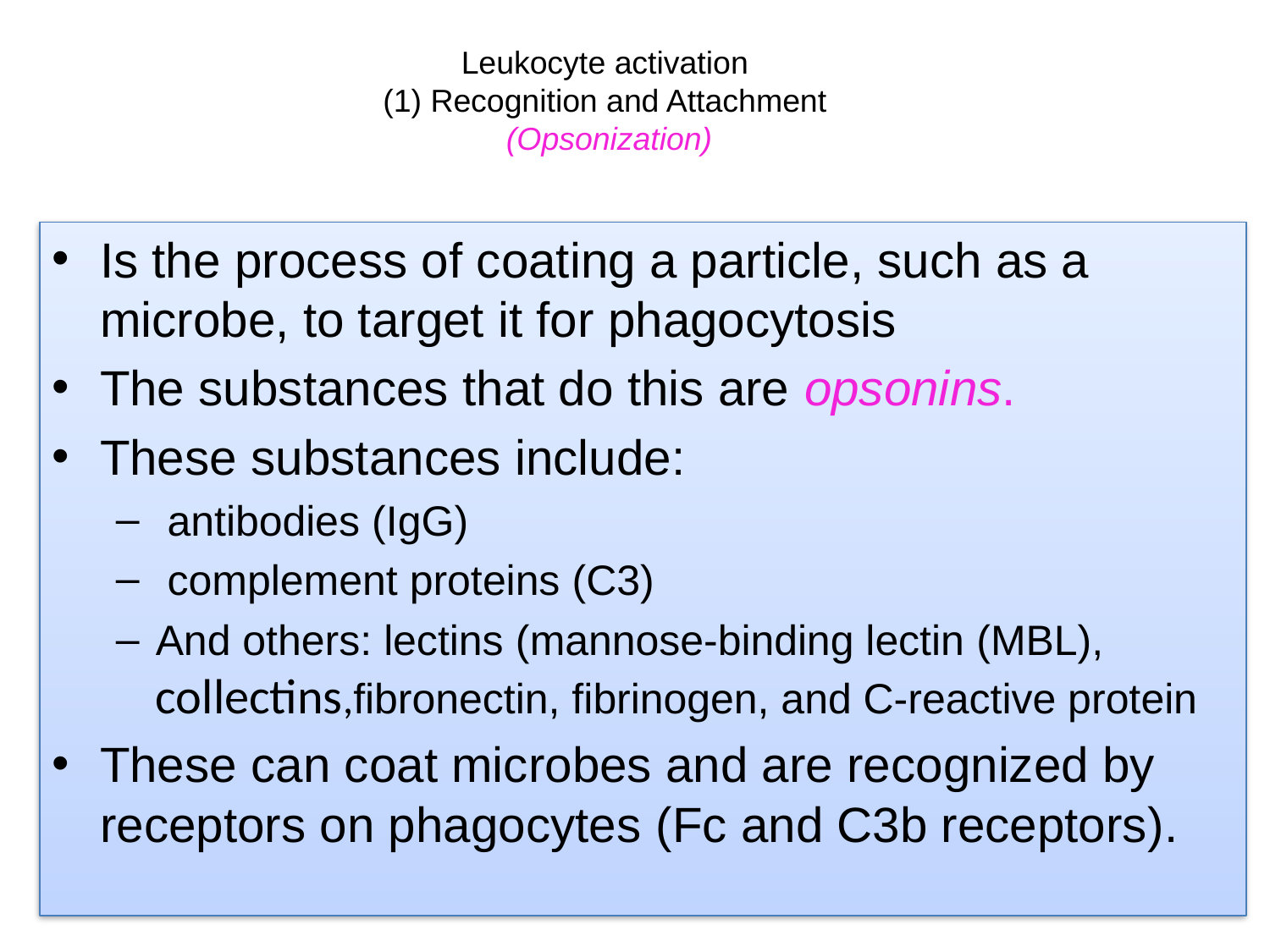

# Leukocyte activation (1) Recognition and Attachment (Opsonization)
Is the process of coating a particle, such as a microbe, to target it for phagocytosis
The substances that do this are opsonins.
These substances include:
 antibodies (IgG)
 complement proteins (C3)
And others: lectins (mannose-binding lectin (MBL), collectins,fibronectin, fibrinogen, and C-reactive protein
These can coat microbes and are recognized by receptors on phagocytes (Fc and C3b receptors).